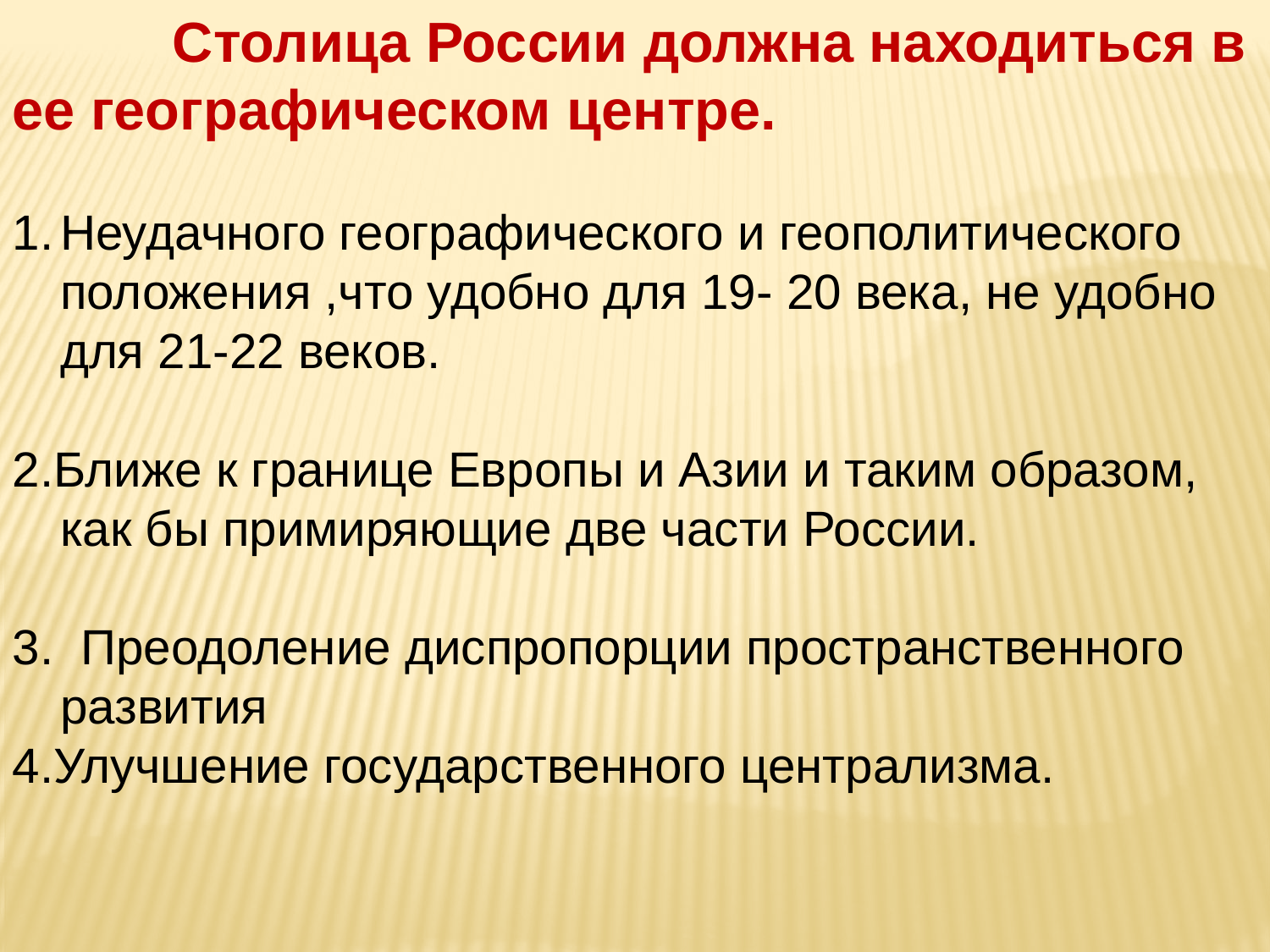

Столица России должна находиться в ее географическом центре.

Неудачного географического и геополитического положения ,что удобно для 19- 20 века, не удобно для 21-22 веков.

2.Ближе к границе Европы и Азии и таким образом,  как бы примиряющие две части России.

3.  Преодоление диспропорции пространственного развития
4.Улучшение государственного централизма.